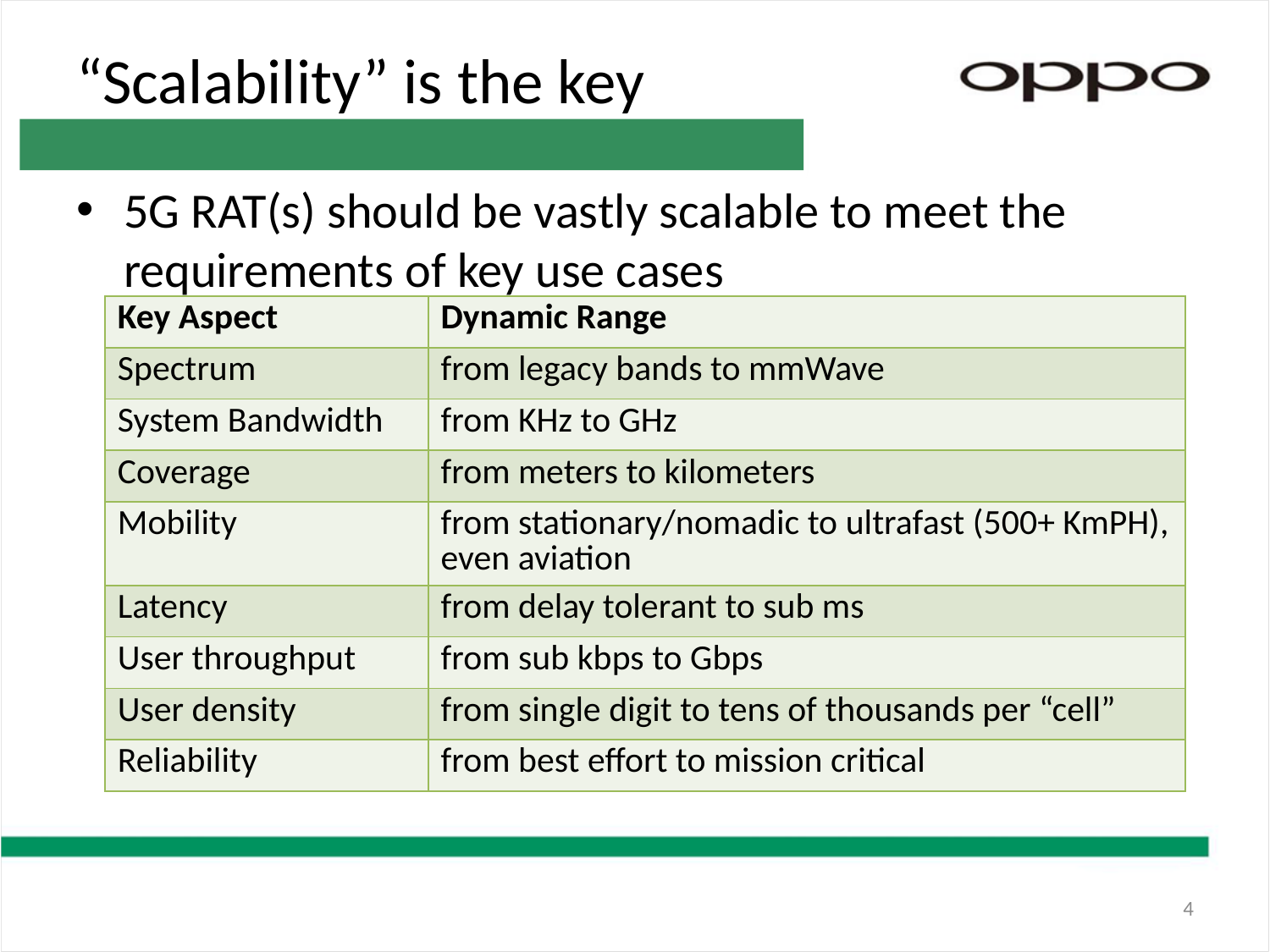

# “Scalability” is the key
5G RAT(s) should be vastly scalable to meet the requirements of key use cases
| Key Aspect | Dynamic Range |
| --- | --- |
| Spectrum | from legacy bands to mmWave |
| System Bandwidth | from KHz to GHz |
| Coverage | from meters to kilometers |
| Mobility | from stationary/nomadic to ultrafast (500+ KmPH), even aviation |
| Latency | from delay tolerant to sub ms |
| User throughput | from sub kbps to Gbps |
| User density | from single digit to tens of thousands per “cell” |
| Reliability | from best effort to mission critical |
4